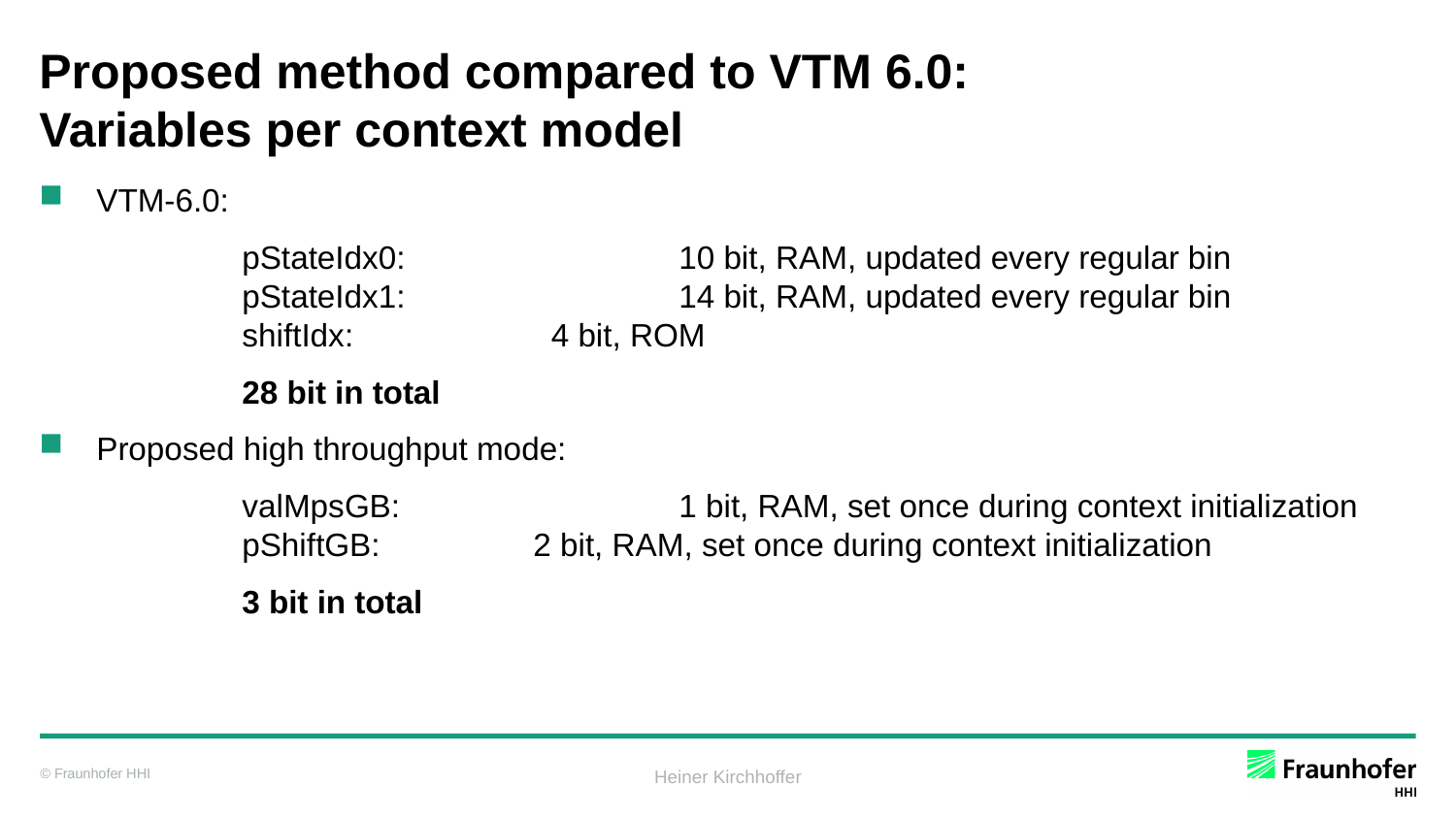

# Proposed method compared to VTM 6.0: Variables per context model
VTM-6.0:
	pStateIdx0:		10 bit, RAM, updated every regular bin
	pStateIdx1:		14 bit, RAM, updated every regular bin
	shiftIdx:		  4 bit, ROM
	28 bit in total
Proposed high throughput mode:
	valMpsGB:		1 bit, RAM, set once during context initialization
	pShiftGB:		2 bit, RAM, set once during context initialization
	3 bit in total
Heiner Kirchhoffer